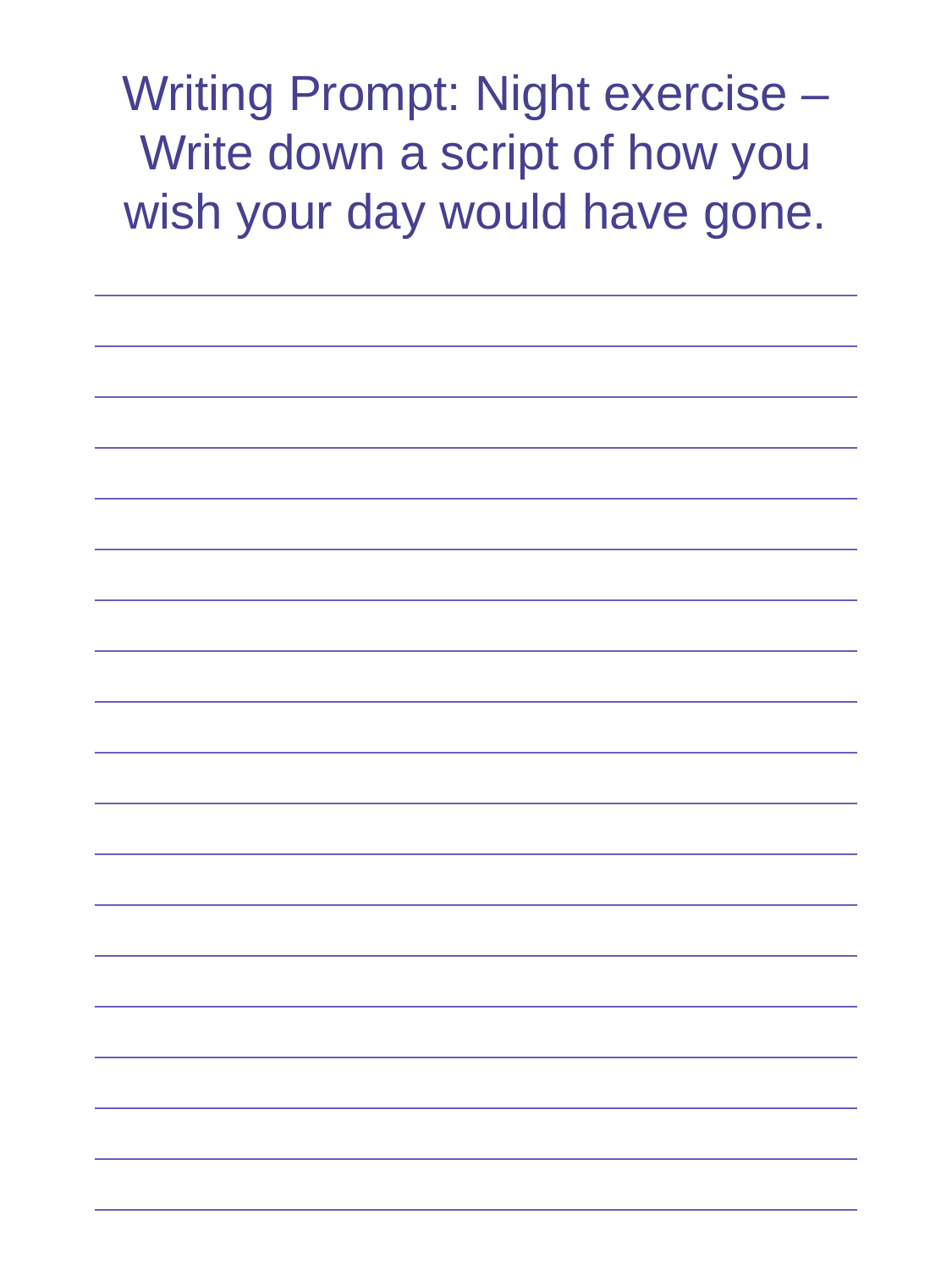

Writing Prompt: Night exercise – Write down a script of how you wish your day would have gone.
|  |
| --- |
|  |
|  |
|  |
|  |
|  |
|  |
|  |
|  |
|  |
|  |
|  |
|  |
|  |
|  |
|  |
|  |
|  |